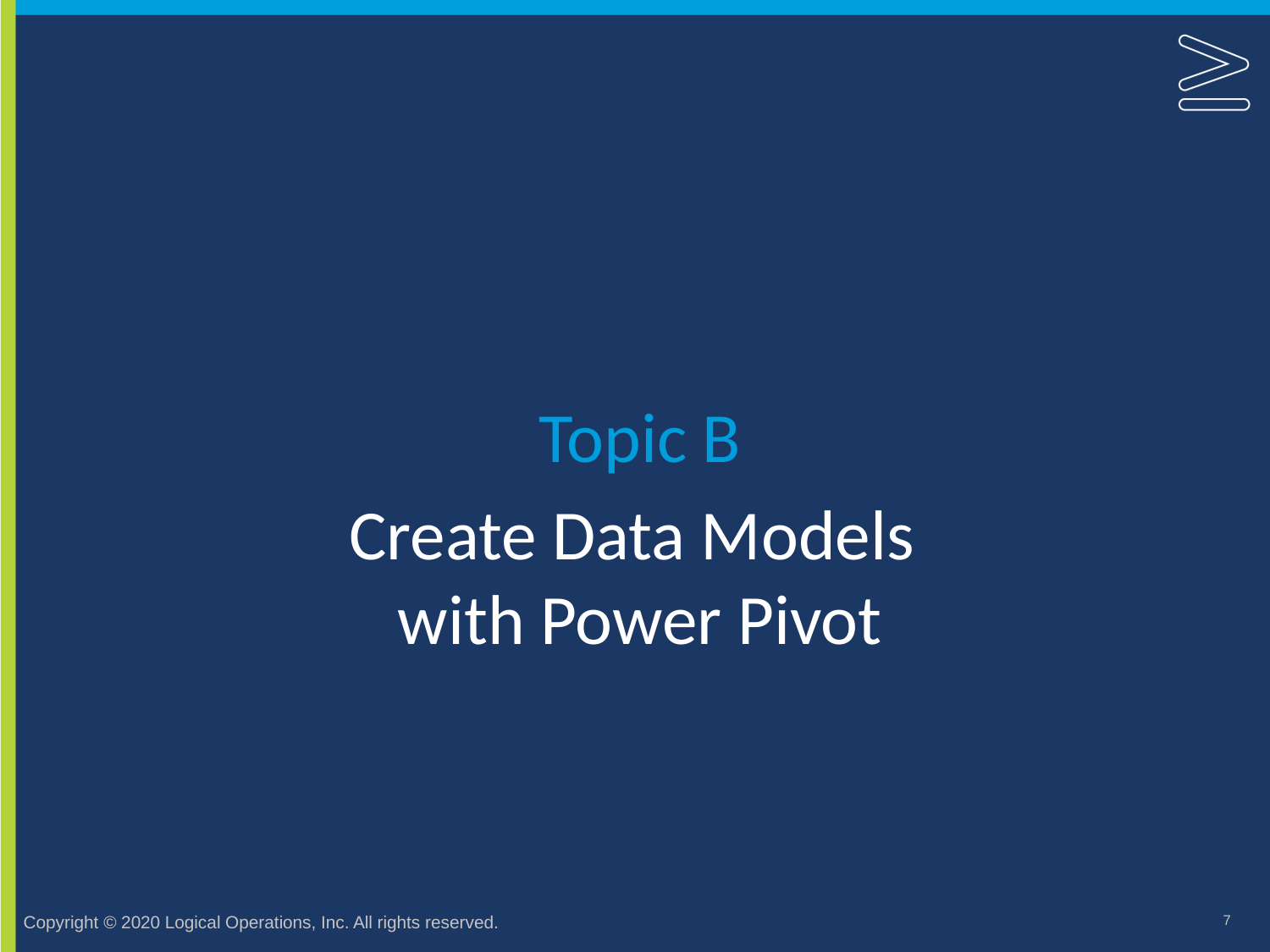

Topic B
# Create Data Models with Power Pivot
7